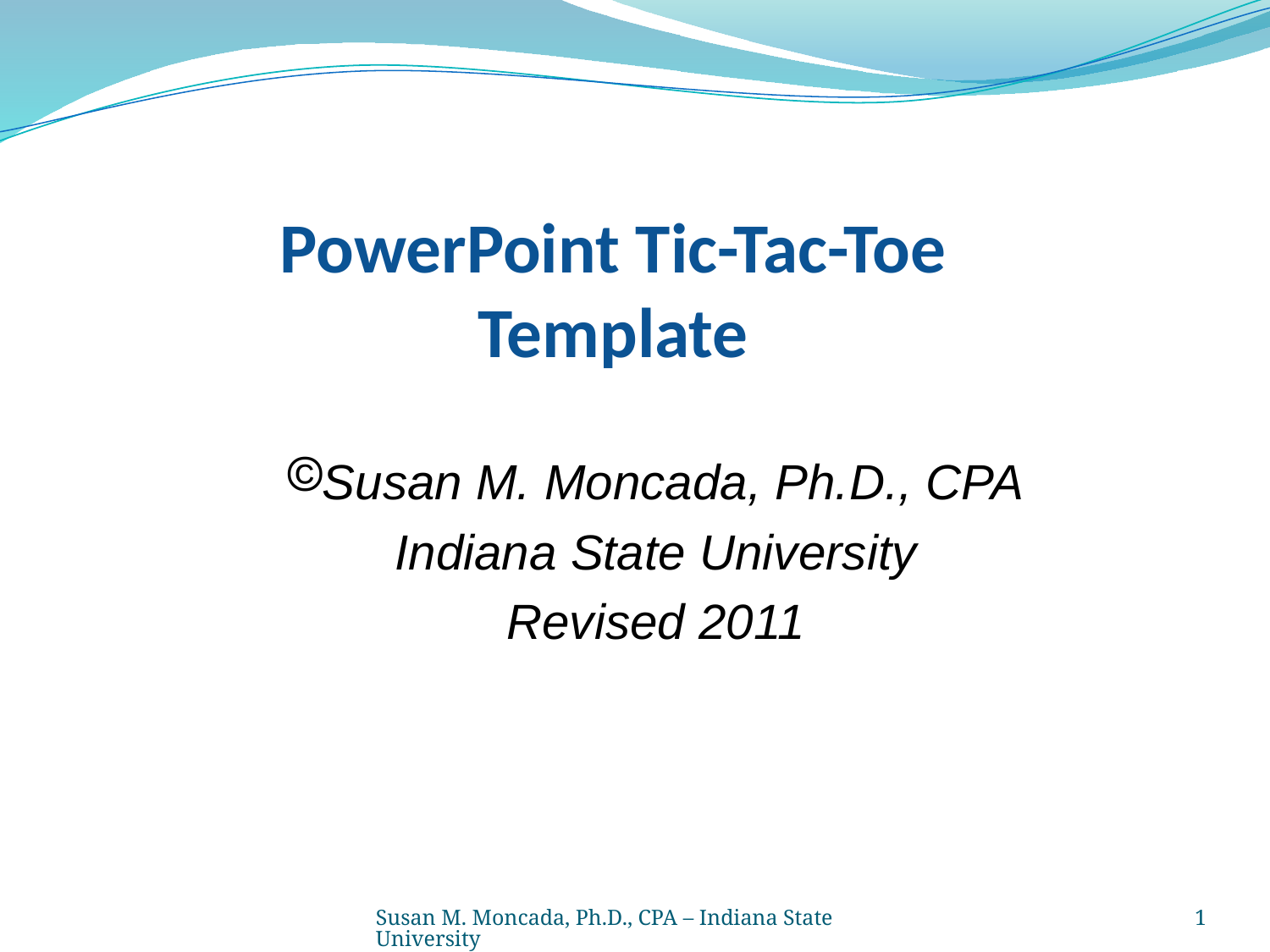

# PowerPoint Tic-Tac-Toe Template
Susan M. Moncada, Ph.D., CPA
Indiana State University
Revised 2011
 Susan M. Moncada, Ph.D., CPA – Indiana State University
1